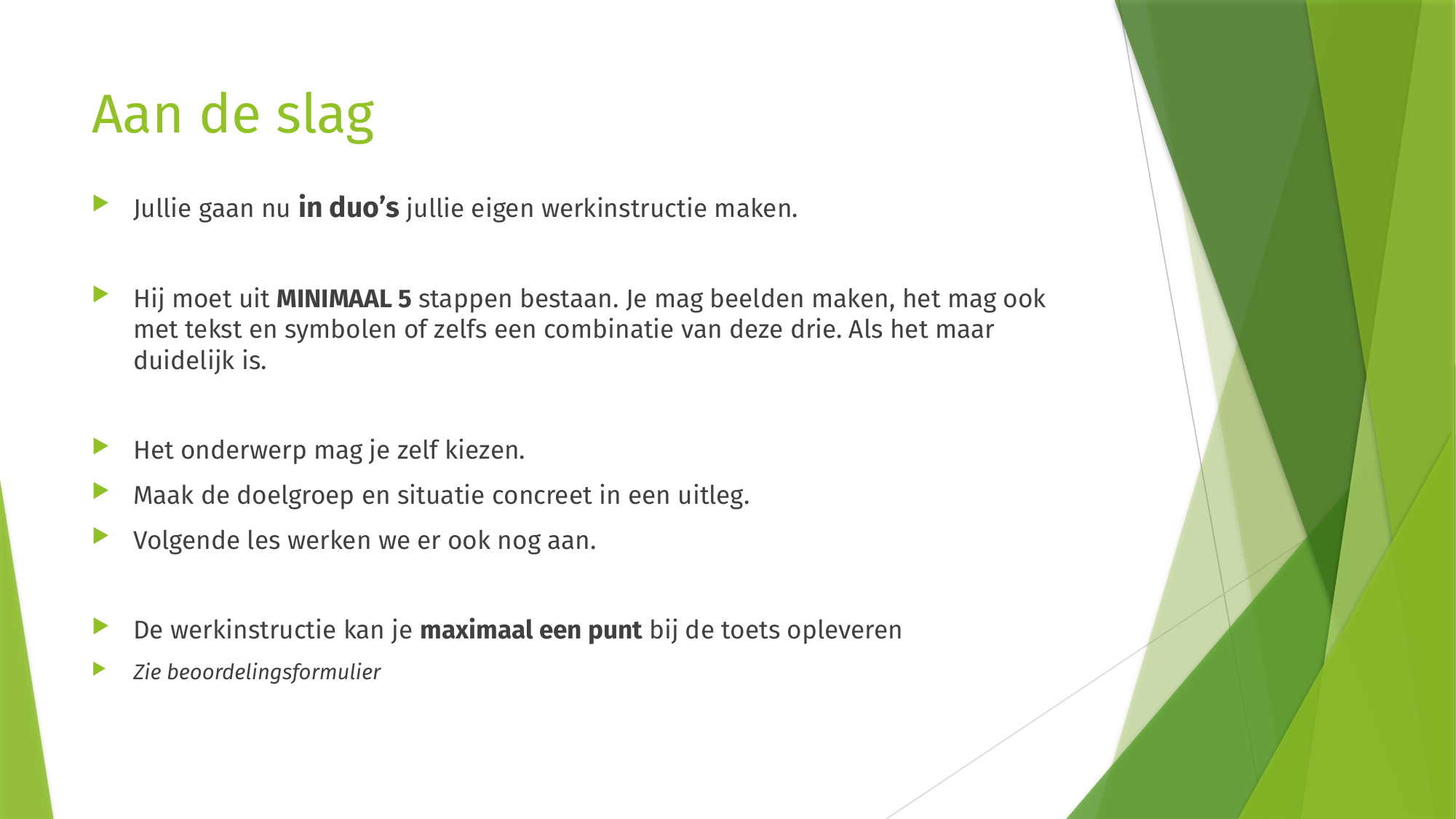

# Aan de slag
Jullie gaan nu in duo’s jullie eigen werkinstructie maken.

Hij moet uit MINIMAAL 5 stappen bestaan. Je mag beelden maken, het mag ook met tekst en symbolen of zelfs een combinatie van deze drie. Als het maar duidelijk is.

Het onderwerp mag je zelf kiezen.
Maak de doelgroep en situatie concreet in een uitleg.
Volgende les werken we er ook nog aan.

De werkinstructie kan je maximaal een punt bij de toets opleveren
Zie beoordelingsformulier